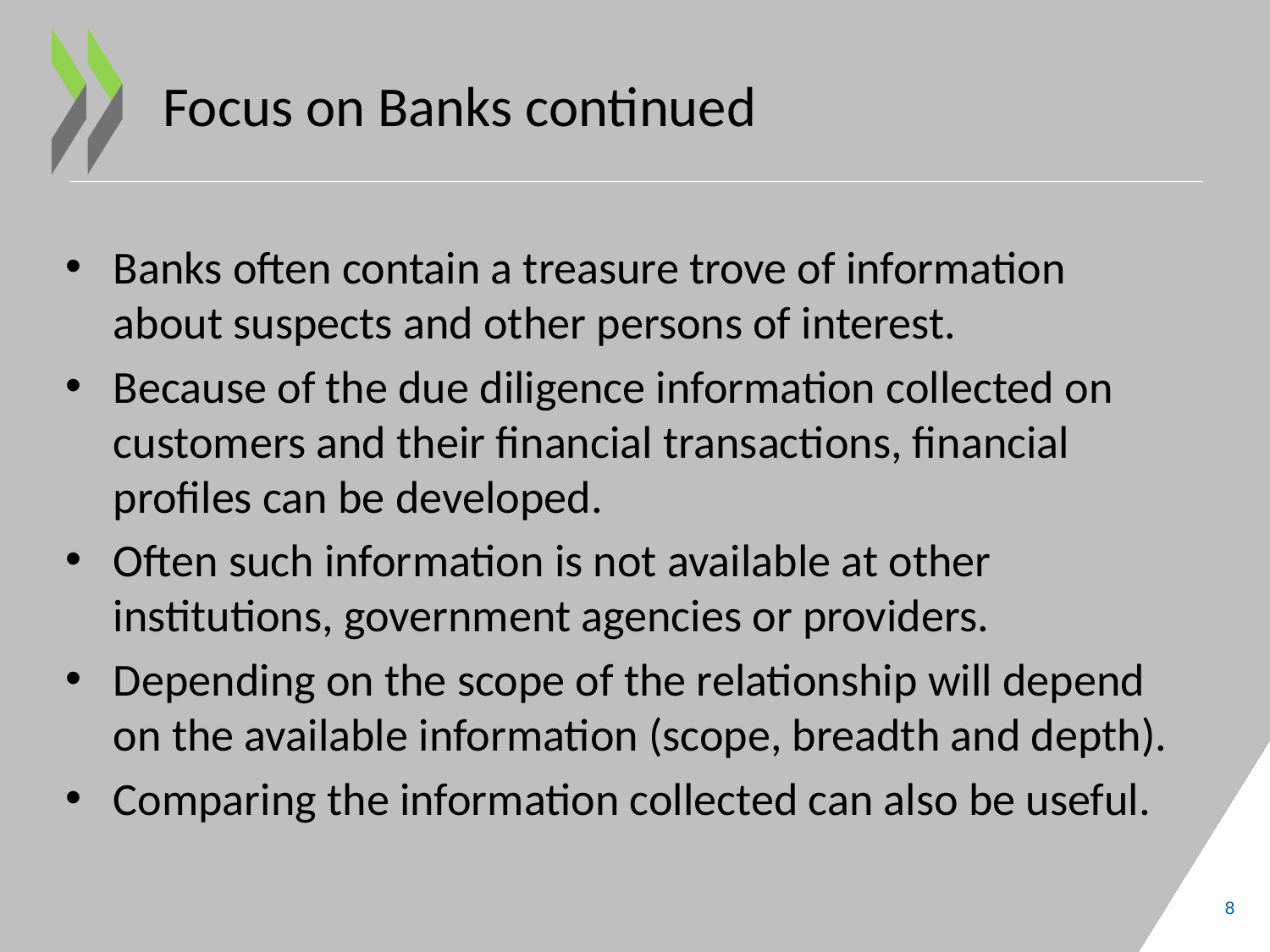

# Focus on Banks continued
Banks often contain a treasure trove of information about suspects and other persons of interest.
Because of the due diligence information collected on customers and their financial transactions, financial profiles can be developed.
Often such information is not available at other institutions, government agencies or providers.
Depending on the scope of the relationship will depend on the available information (scope, breadth and depth).
Comparing the information collected can also be useful.
8